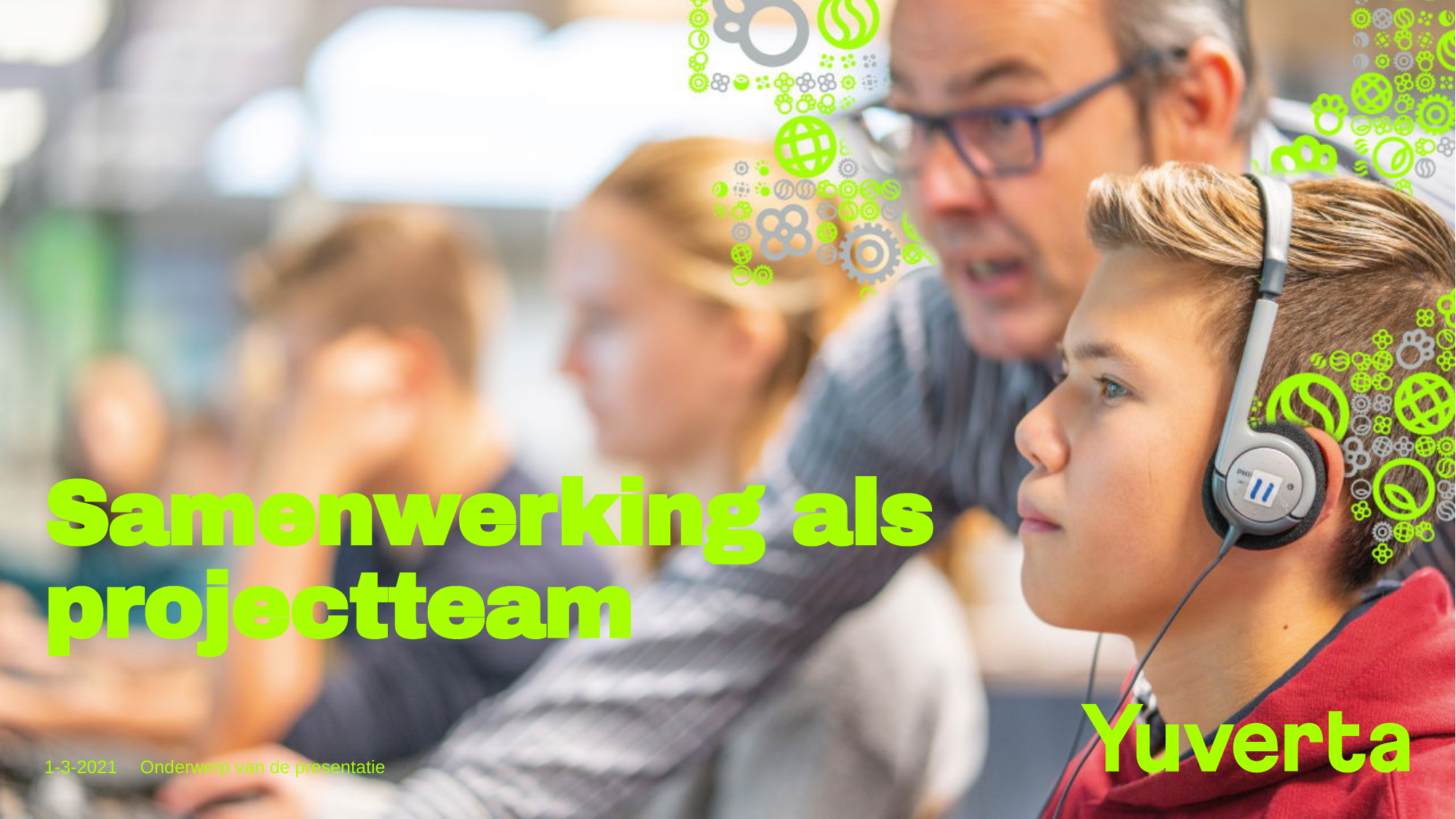

# Samenwerking als projectteam
1-3-2021
Onderwerp van de presentatie
1